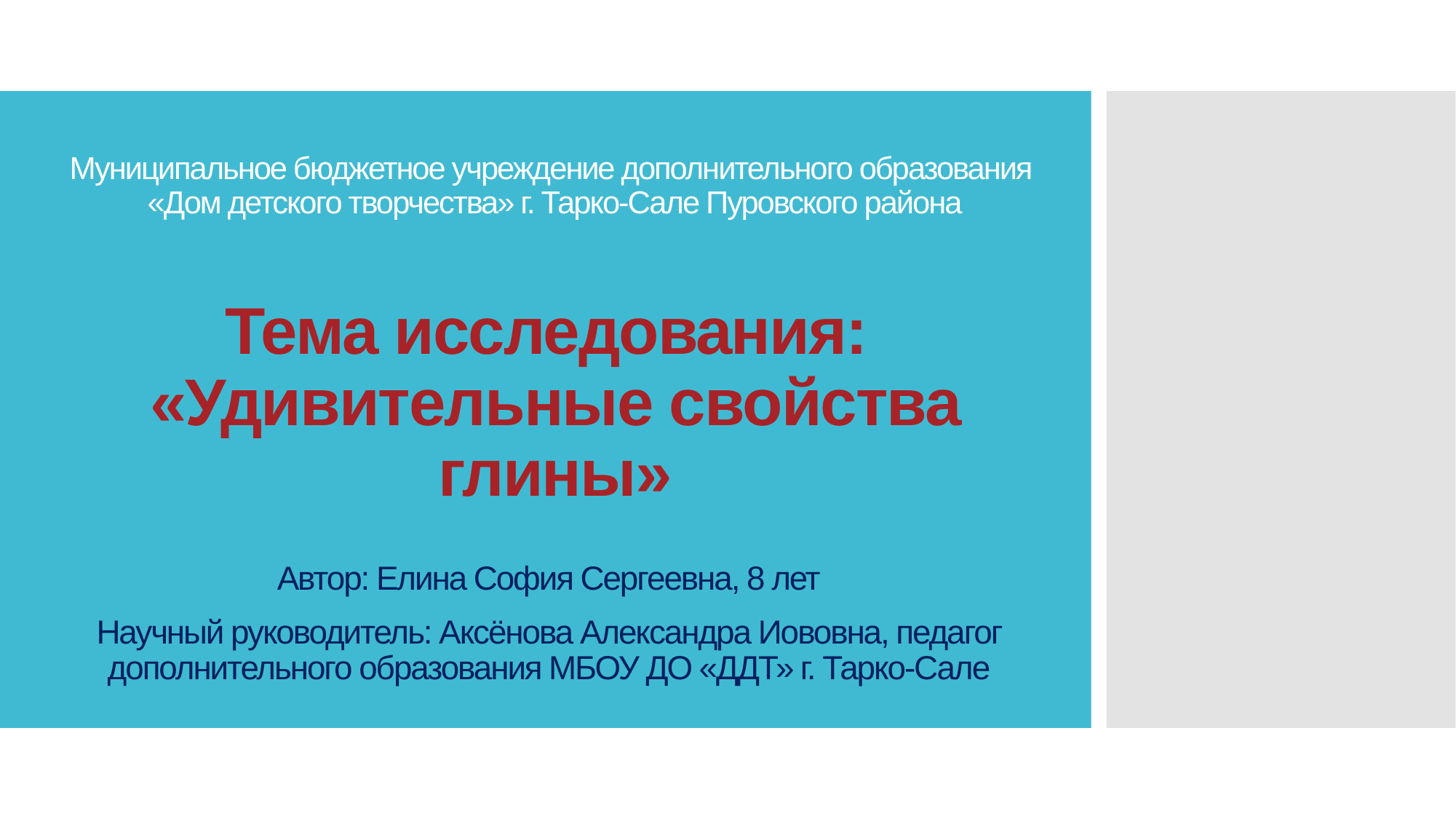

# Муниципальное бюджетное учреждение дополнительного образования «Дом детского творчества» г. Тарко-Сале Пуровского района Тема исследования: «Удивительные свойства глины»
Автор: Елина София Сергеевна, 8 лет
Научный руководитель: Аксёнова Александра Иововна, педагог дополнительного образования МБОУ ДО «ДДТ» г. Тарко-Сале